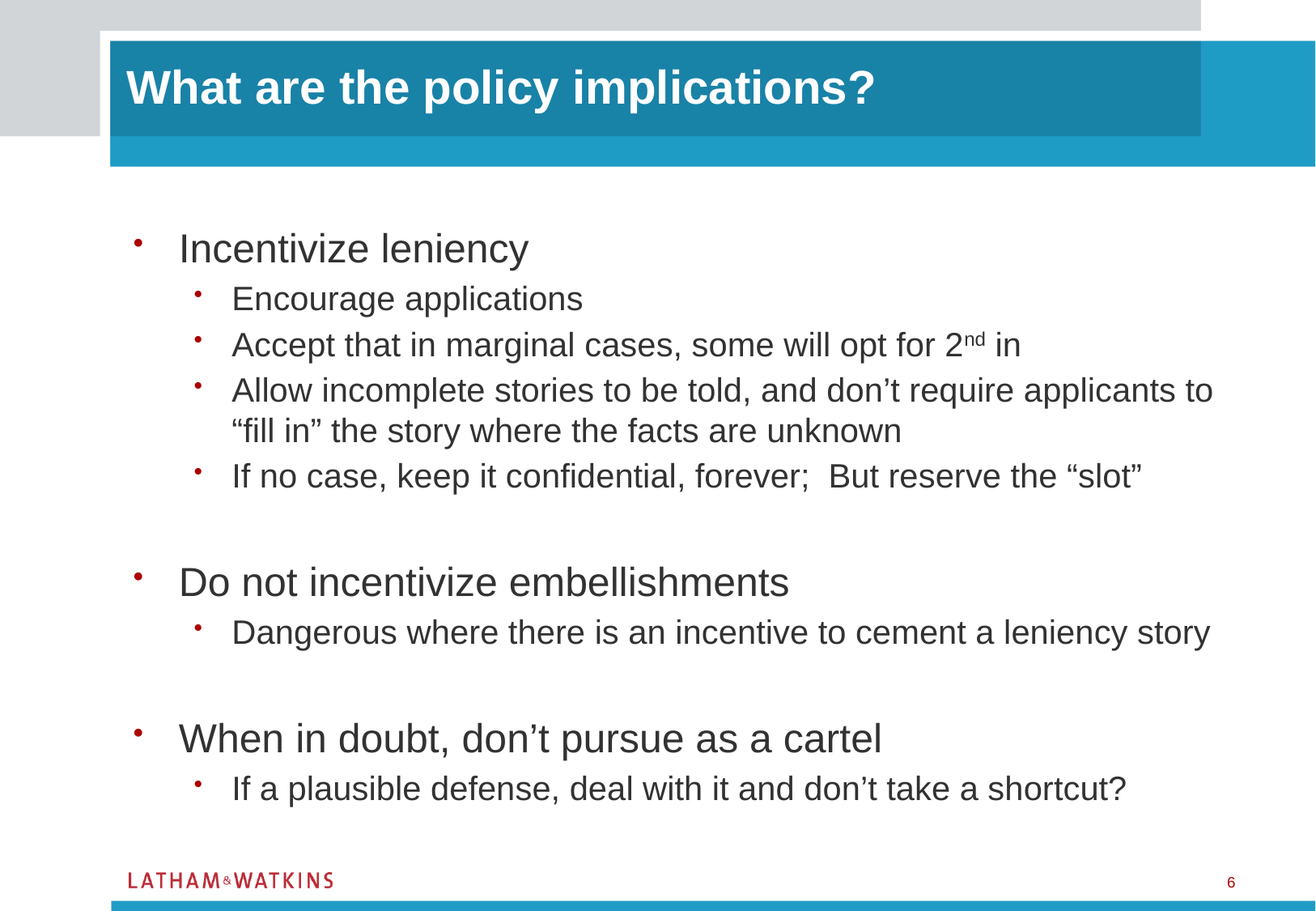

# What are the policy implications?
Incentivize leniency
Encourage applications
Accept that in marginal cases, some will opt for 2nd in
Allow incomplete stories to be told, and don’t require applicants to “fill in” the story where the facts are unknown
If no case, keep it confidential, forever;  But reserve the “slot”

Do not incentivize embellishments
Dangerous where there is an incentive to cement a leniency story

When in doubt, don’t pursue as a cartel
If a plausible defense, deal with it and don’t take a shortcut?

6